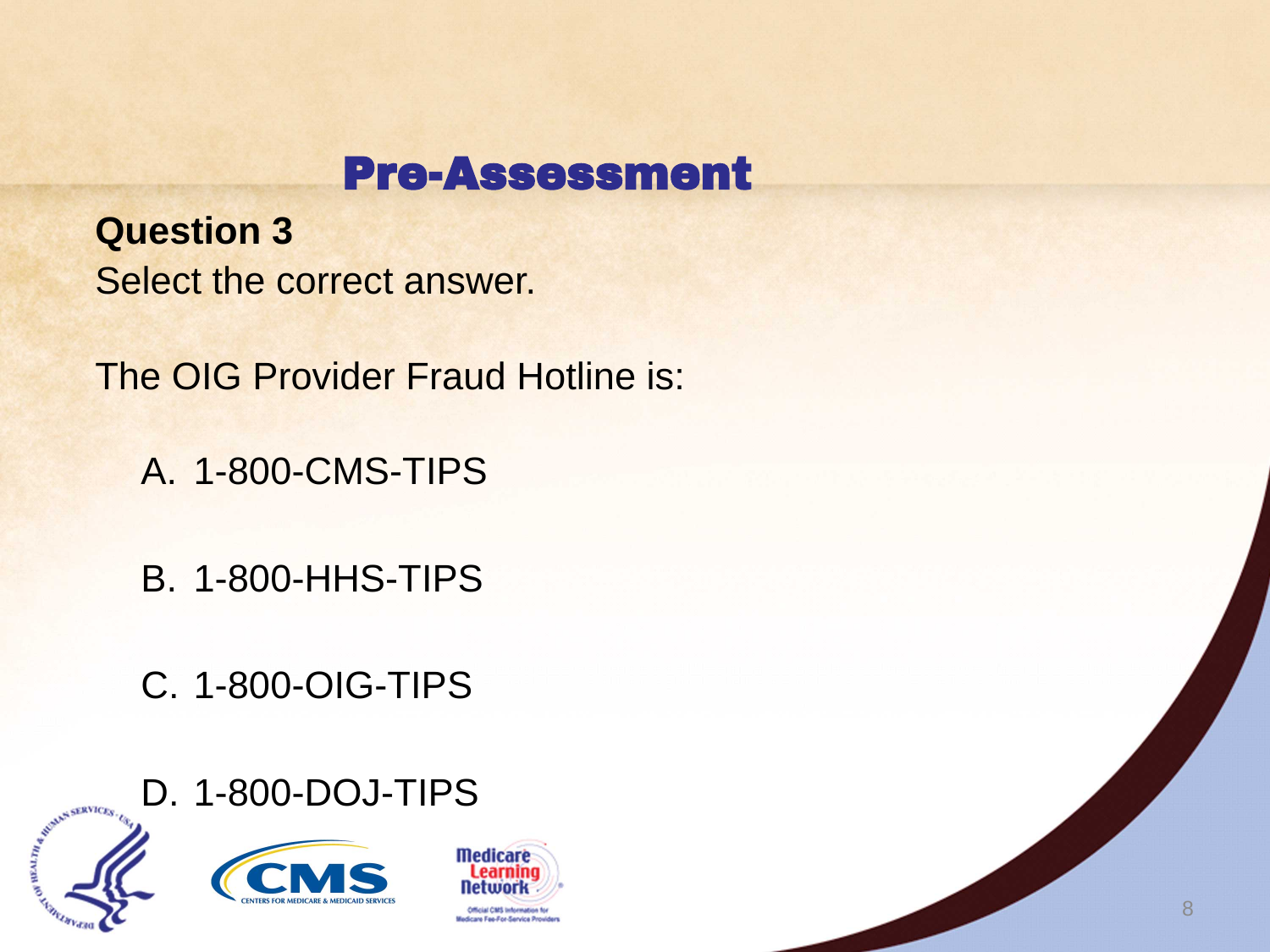

Pre-Assessment
Question 3
Select the correct answer.

The OIG Provider Fraud Hotline is:

1-800-CMS-TIPS

1-800-HHS-TIPS

1-800-OIG-TIPS

1-800-DOJ-TIPS

8